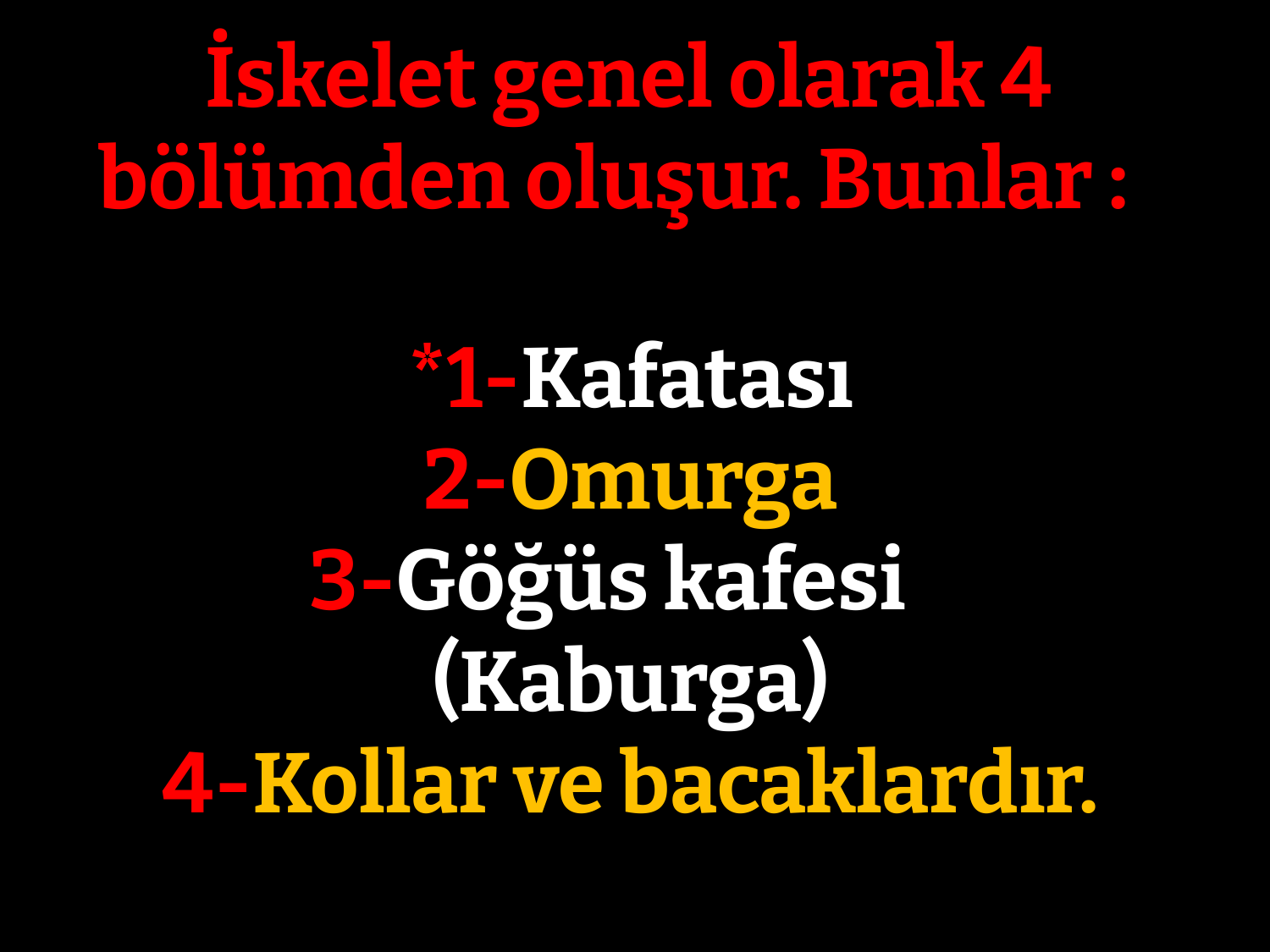

İskelet genel olarak 4 bölümden oluşur. Bunlar :
#
*1-Kafatası
2-Omurga
3-Göğüs kafesi
(Kaburga)
4-Kollar ve bacaklardır.